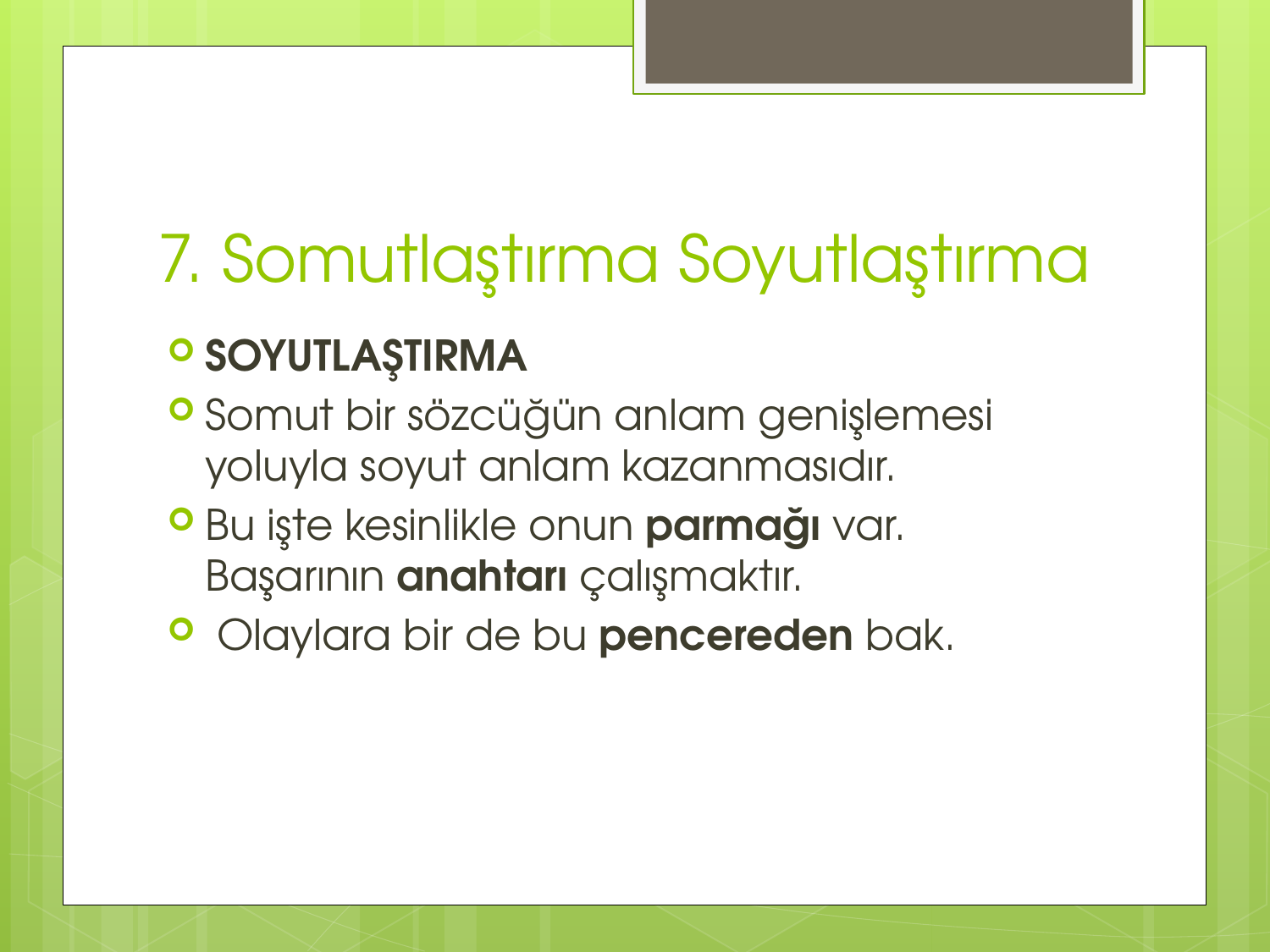

# 7. Somutlaştırma Soyutlaştırma
SOYUTLAŞTIRMA
Somut bir sözcüğün anlam genişlemesi yoluyla soyut anlam kazanmasıdır.
Bu işte kesinlikle onun parmağı var. Başarının anahtarı çalışmaktır.
 Olaylara bir de bu pencereden bak.